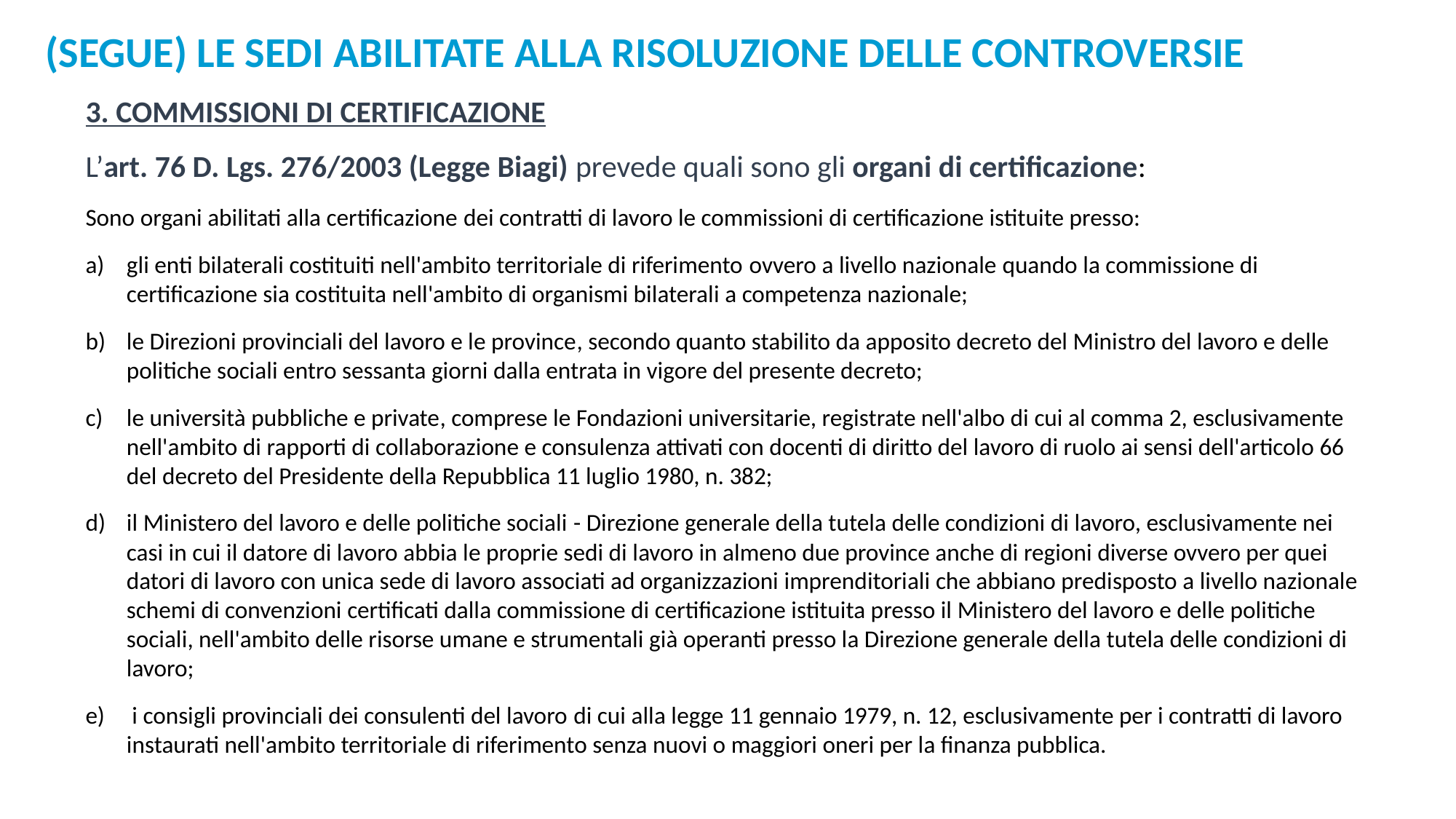

(segue) le sedi abilitate alla risoluzione delle controversie
3. COMMISSIONI DI CERTIFICAZIONE
L’art. 76 D. Lgs. 276/2003 (Legge Biagi) prevede quali sono gli organi di certificazione:
Sono organi abilitati alla certificazione dei contratti di lavoro le commissioni di certificazione istituite presso:
gli enti bilaterali costituiti nell'ambito territoriale di riferimento ovvero a livello nazionale quando la commissione di certificazione sia costituita nell'ambito di organismi bilaterali a competenza nazionale;
le Direzioni provinciali del lavoro e le province, secondo quanto stabilito da apposito decreto del Ministro del lavoro e delle politiche sociali entro sessanta giorni dalla entrata in vigore del presente decreto;
le università pubbliche e private, comprese le Fondazioni universitarie, registrate nell'albo di cui al comma 2, esclusivamente nell'ambito di rapporti di collaborazione e consulenza attivati con docenti di diritto del lavoro di ruolo ai sensi dell'articolo 66 del decreto del Presidente della Repubblica 11 luglio 1980, n. 382;
il Ministero del lavoro e delle politiche sociali - Direzione generale della tutela delle condizioni di lavoro, esclusivamente nei casi in cui il datore di lavoro abbia le proprie sedi di lavoro in almeno due province anche di regioni diverse ovvero per quei datori di lavoro con unica sede di lavoro associati ad organizzazioni imprenditoriali che abbiano predisposto a livello nazionale schemi di convenzioni certificati dalla commissione di certificazione istituita presso il Ministero del lavoro e delle politiche sociali, nell'ambito delle risorse umane e strumentali già operanti presso la Direzione generale della tutela delle condizioni di lavoro;
 i consigli provinciali dei consulenti del lavoro di cui alla legge 11 gennaio 1979, n. 12, esclusivamente per i contratti di lavoro instaurati nell'ambito territoriale di riferimento senza nuovi o maggiori oneri per la finanza pubblica.